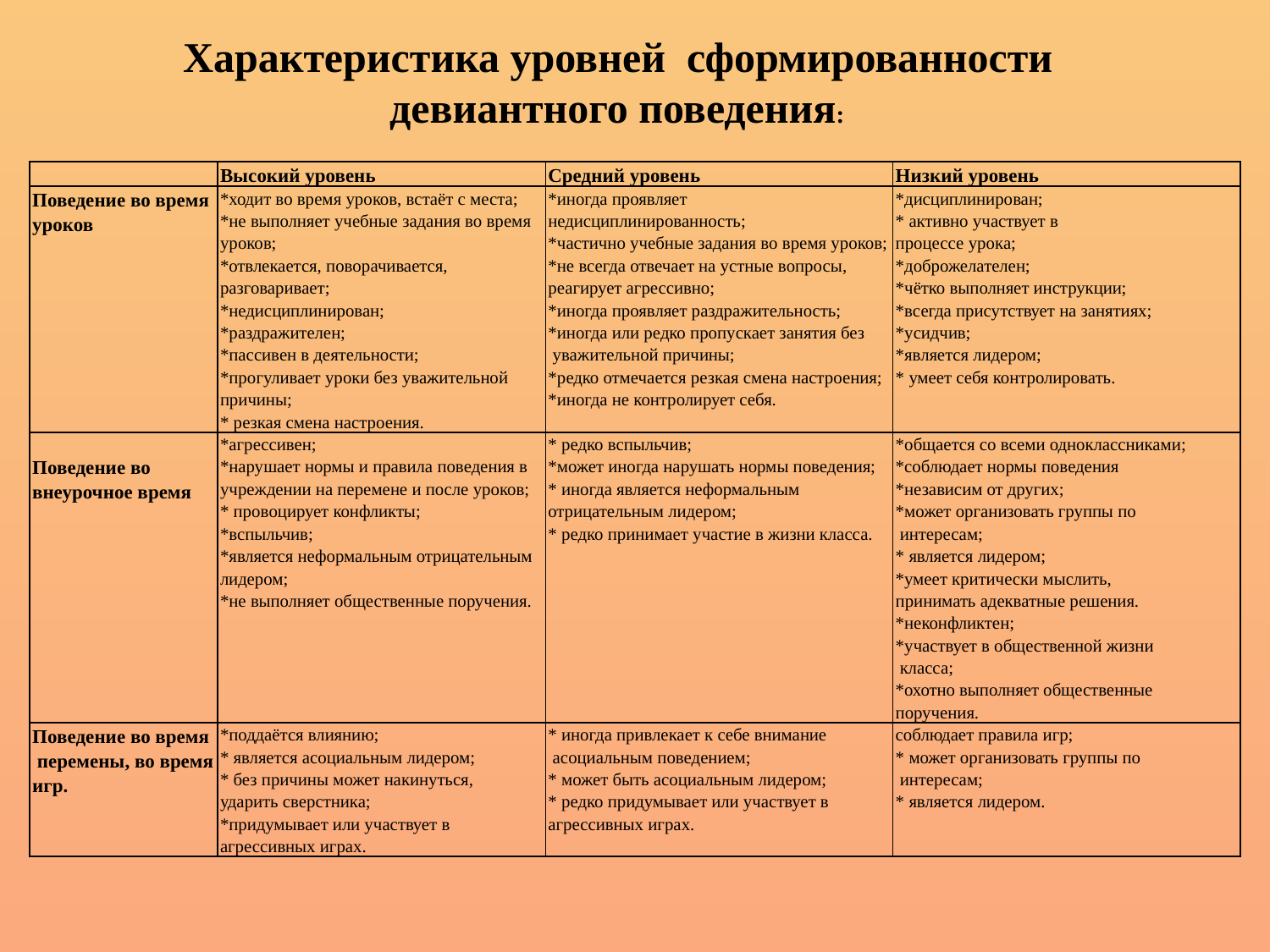

Характеристика уровней  сформированности
девиантного поведения:
|  | Высокий уровень | Средний уровень | Низкий уровень |
| --- | --- | --- | --- |
| Поведение во время уроков | \*ходит во время уроков, встаёт с места; \*не выполняет учебные задания во время уроков; \*отвлекается, поворачивается, разговаривает; \*недисциплинирован; \*раздражителен; \*пассивен в деятельности; \*прогуливает уроки без уважительной причины; \* резкая смена настроения. | \*иногда проявляет недисциплинированность; \*частично учебные задания во время уроков; \*не всегда отвечает на устные вопросы, реагирует агрессивно; \*иногда проявляет раздражительность; \*иногда или редко пропускает занятия без  уважительной причины; \*редко отмечается резкая смена настроения; \*иногда не контролирует себя. | \*дисциплинирован; \* активно участвует в процессе урока; \*доброжелателен; \*чётко выполняет инструкции; \*всегда присутствует на занятиях; \*усидчив; \*является лидером; \* умеет себя контролировать. |
| Поведение во внеурочное время | \*агрессивен; \*нарушает нормы и правила поведения в учреждении на перемене и после уроков; \* провоцирует конфликты; \*вспыльчив; \*является неформальным отрицательным лидером; \*не выполняет общественные поручения. | \* редко вспыльчив; \*может иногда нарушать нормы поведения; \* иногда является неформальным отрицательным лидером; \* редко принимает участие в жизни класса. | \*общается со всеми одноклассниками; \*соблюдает нормы поведения \*независим от других; \*может организовать группы по  интересам; \* является лидером; \*умеет критически мыслить, принимать адекватные решения. \*неконфликтен; \*участвует в общественной жизни  класса; \*охотно выполняет общественные поручения. |
| Поведение во время  перемены, во время игр. | \*поддаётся влиянию; \* является асоциальным лидером; \* без причины может накинуться, ударить сверстника; \*придумывает или участвует в агрессивных играх. | \* иногда привлекает к себе внимание  асоциальным поведением; \* может быть асоциальным лидером; \* редко придумывает или участвует в агрессивных играх. | соблюдает правила игр; \* может организовать группы по  интересам; \* является лидером. |